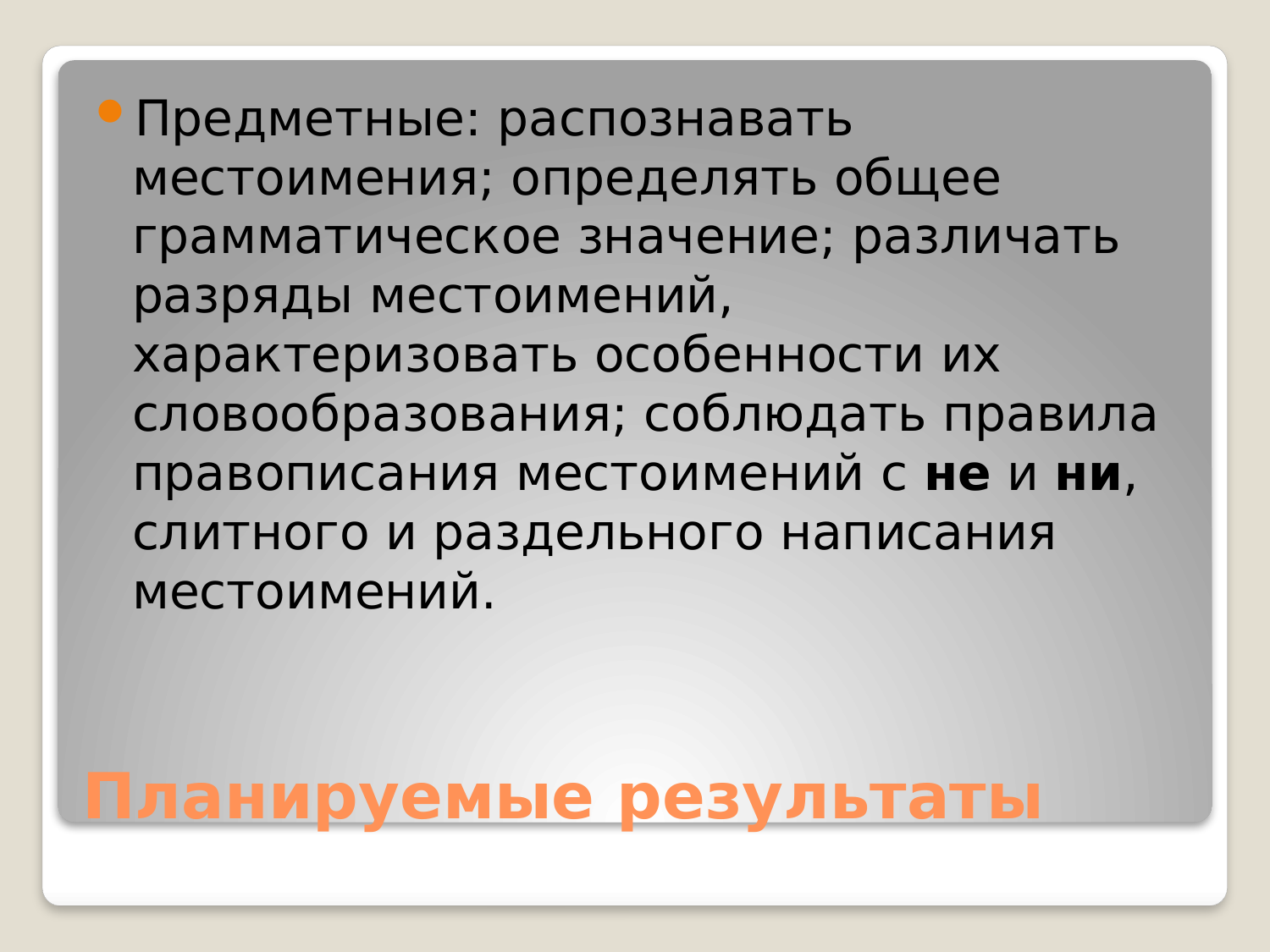

Предметные: распознавать местоимения; определять общее грамматическое значение; различать разряды местоимений, характеризовать особенности их словообразования; соблюдать правила правописания местоимений с не и ни, слитного и раздельного написания местоимений.
# Планируемые результаты